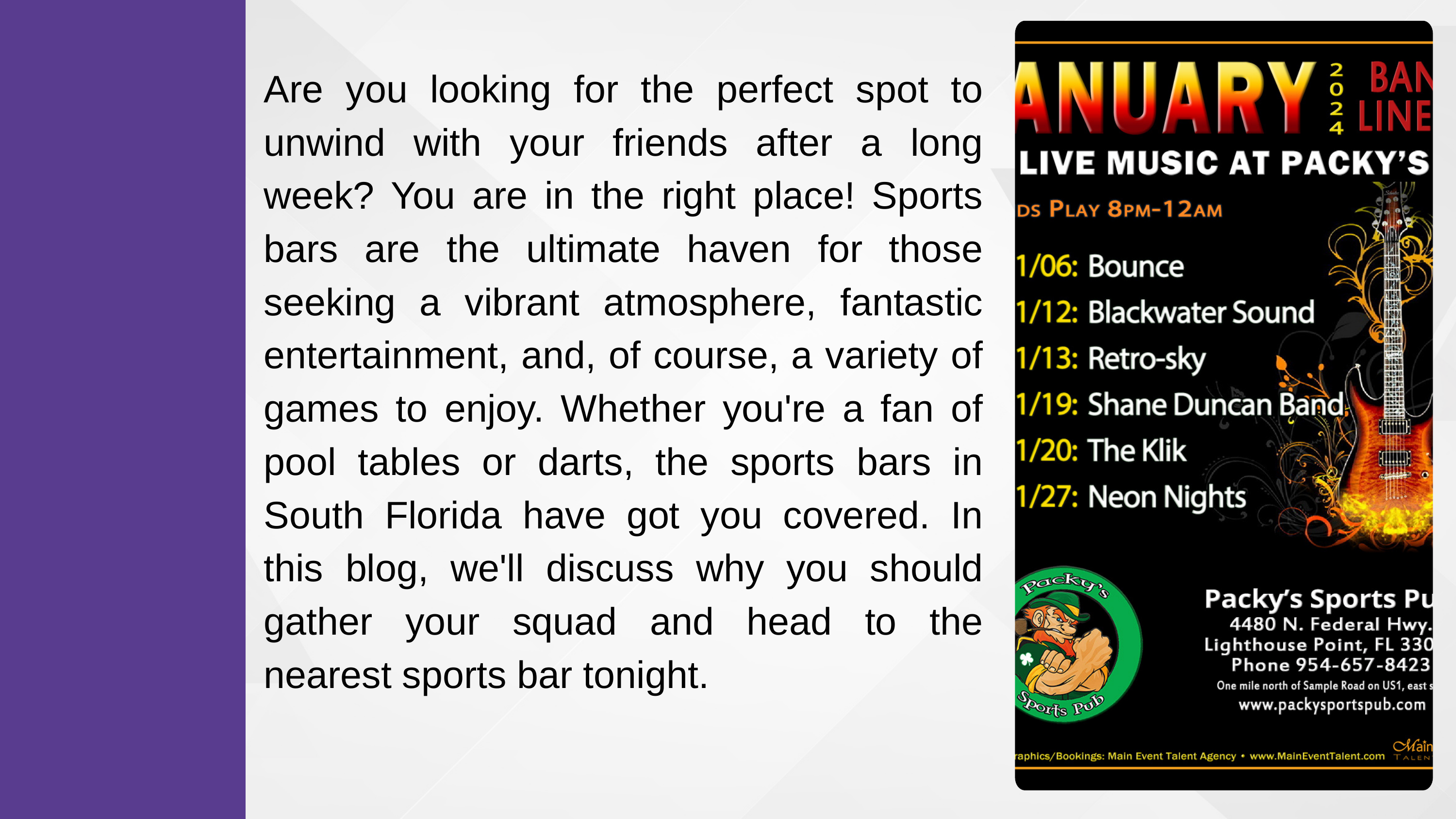

Are you looking for the perfect spot to unwind with your friends after a long week? You are in the right place! Sports bars are the ultimate haven for those seeking a vibrant atmosphere, fantastic entertainment, and, of course, a variety of games to enjoy. Whether you're a fan of pool tables or darts, the sports bars in South Florida have got you covered. In this blog, we'll discuss why you should gather your squad and head to the nearest sports bar tonight.